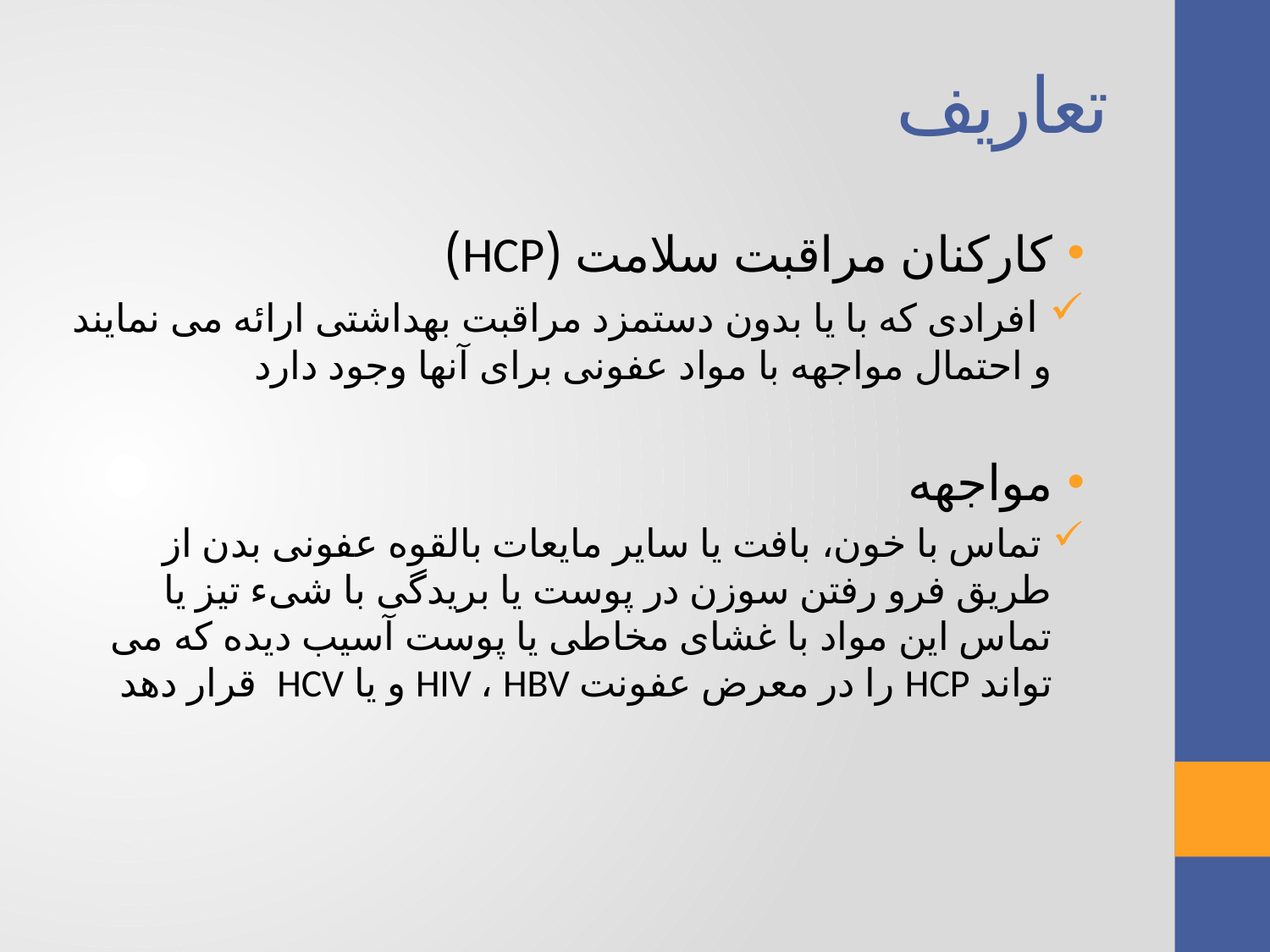

# تعاریف
کارکنان مراقبت سلامت (HCP)
 افرادی که با یا بدون دستمزد مراقبت بهداشتی ارائه می نمایند و احتمال مواجهه با مواد عفونی برای آنها وجود دارد

مواجهه
 تماس با خون، بافت یا سایر مایعات بالقوه عفونی بدن از طریق فرو رفتن سوزن در پوست یا بریدگی با شیء تیز یا تماس این مواد با غشای مخاطی یا پوست آسیب دیده که می تواند HCP را در معرض عفونت HIV ، HBV و یا HCV  قرار دهد